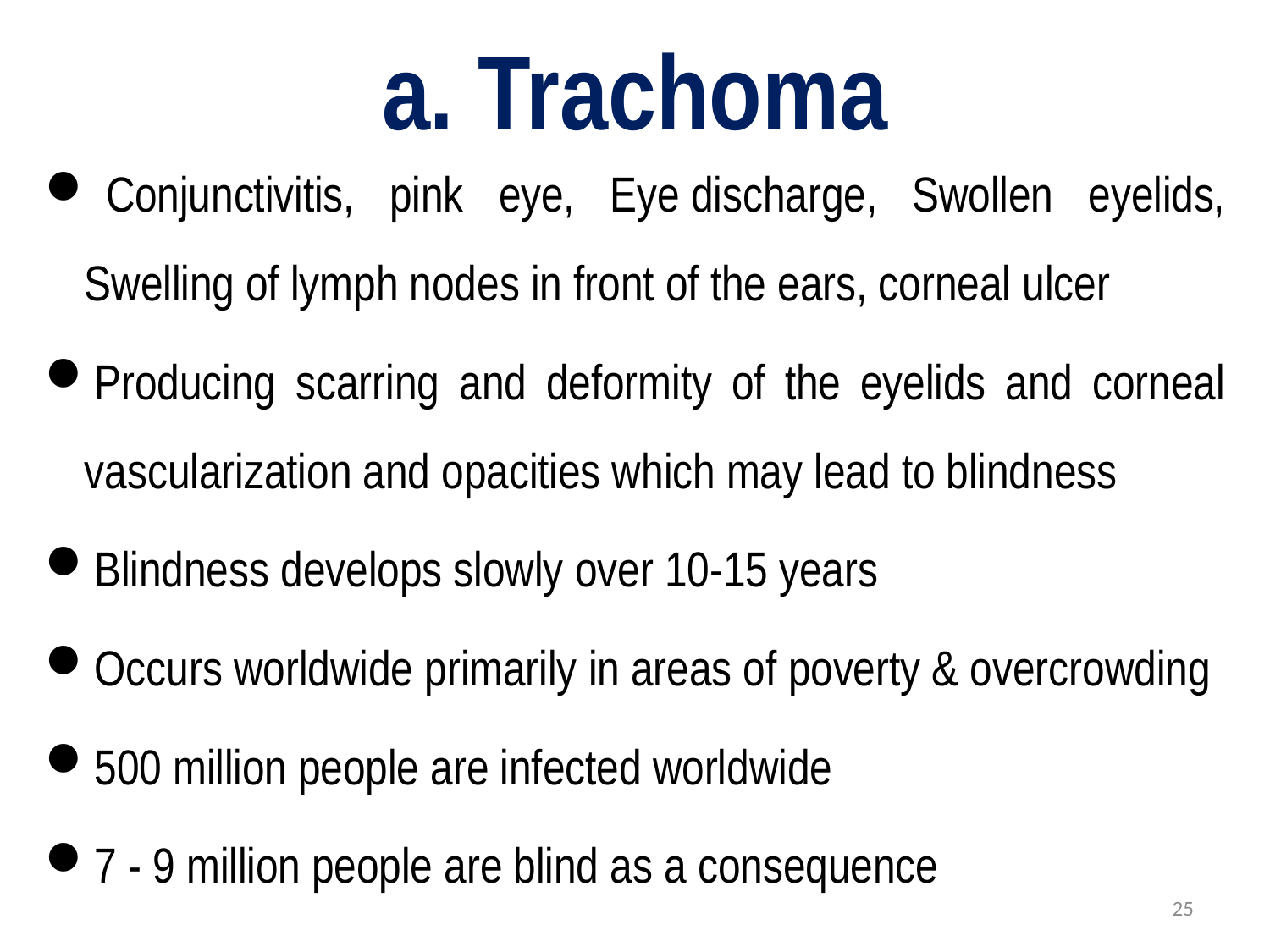

# a. Trachoma
 Conjunctivitis, pink eye, Eye discharge, Swollen eyelids, Swelling of lymph nodes in front of the ears, corneal ulcer
Producing scarring and deformity of the eyelids and corneal vascularization and opacities which may lead to blindness
Blindness develops slowly over 10-15 years
Occurs worldwide primarily in areas of poverty & overcrowding
500 million people are infected worldwide
7 - 9 million people are blind as a consequence

25